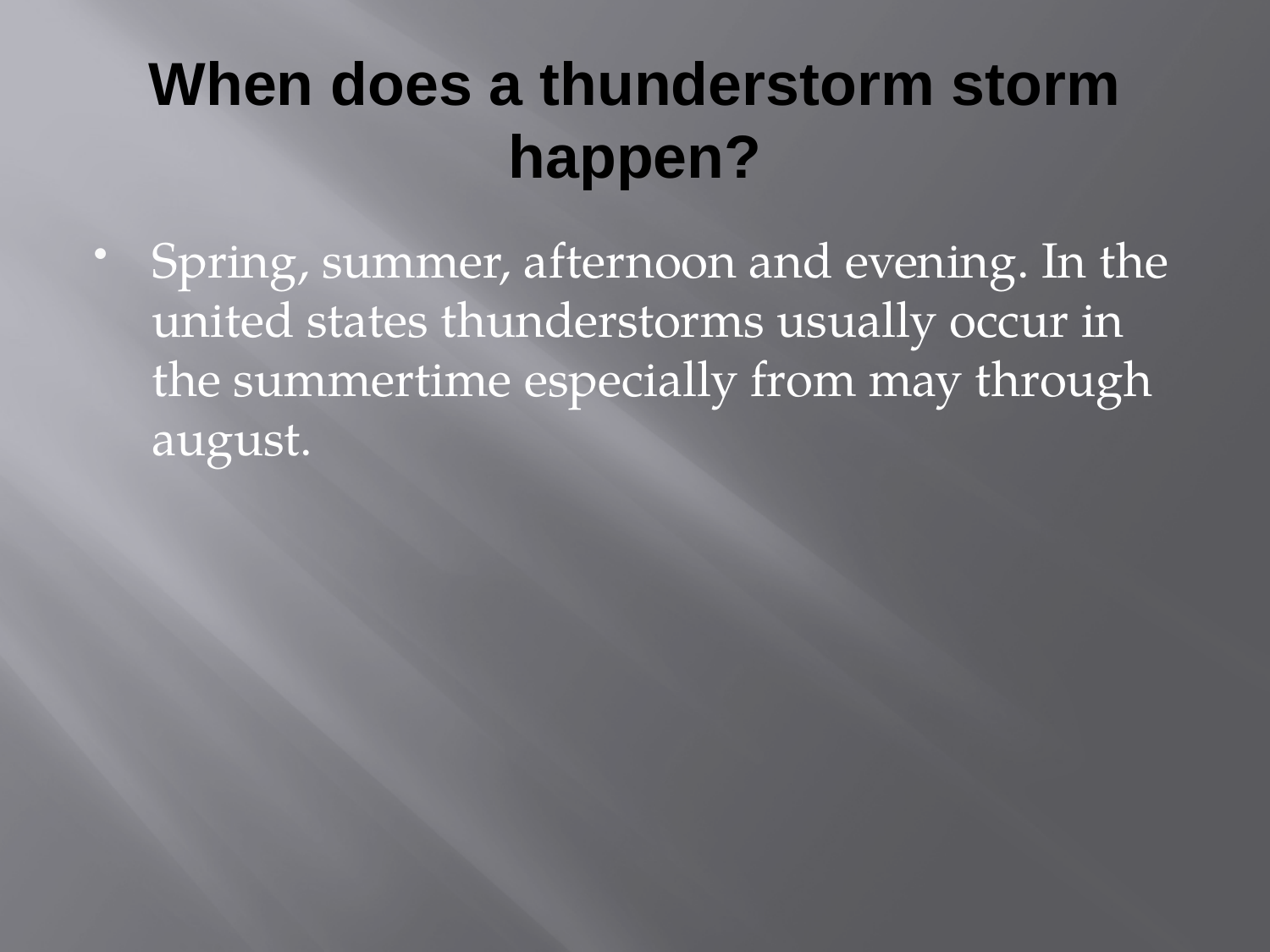

# When does a thunderstorm storm happen?
Spring, summer, afternoon and evening. In the united states thunderstorms usually occur in the summertime especially from may through august.